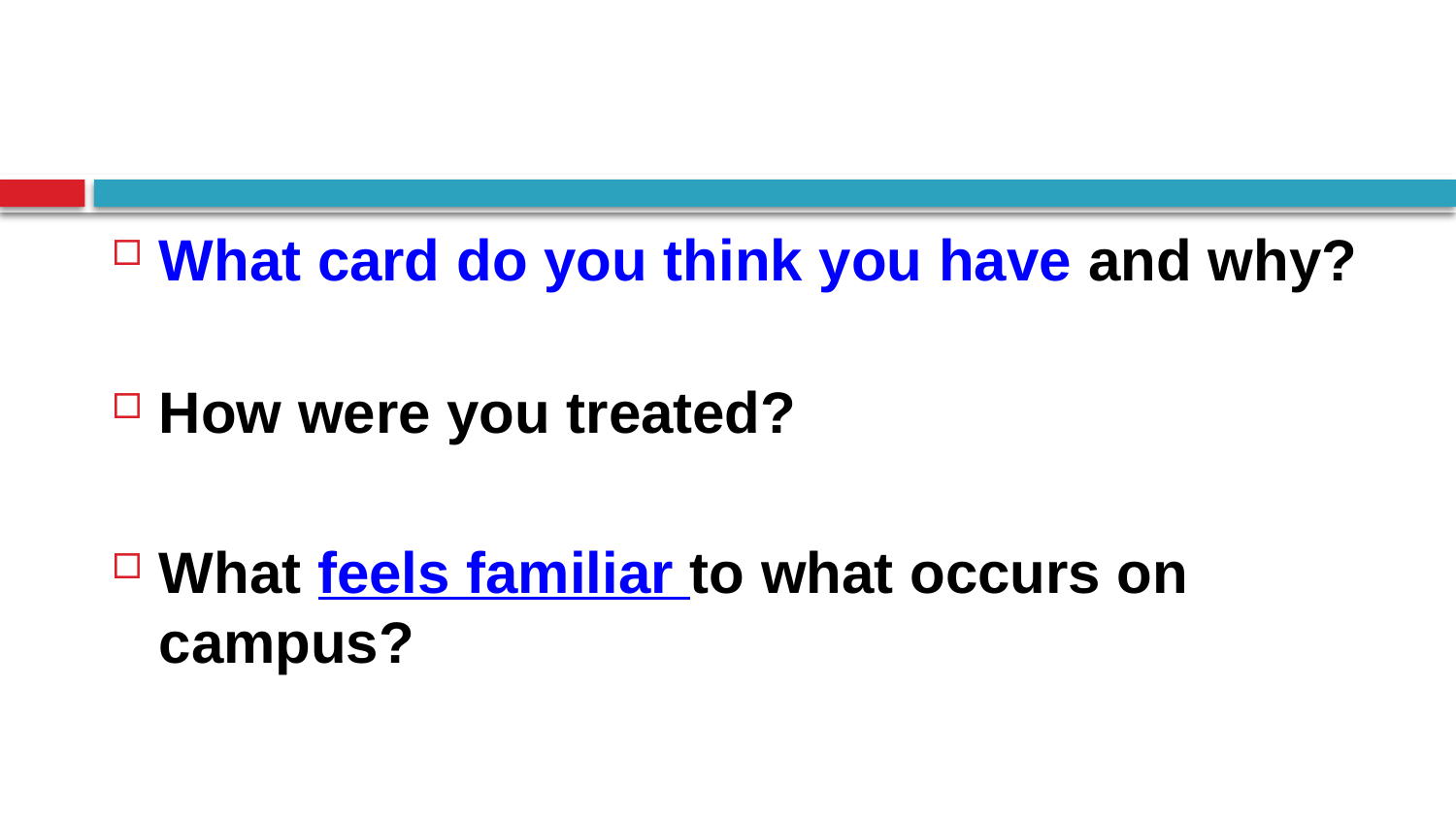

#
What card do you think you have and why?

How were you treated?

What feels familiar to what occurs on campus?